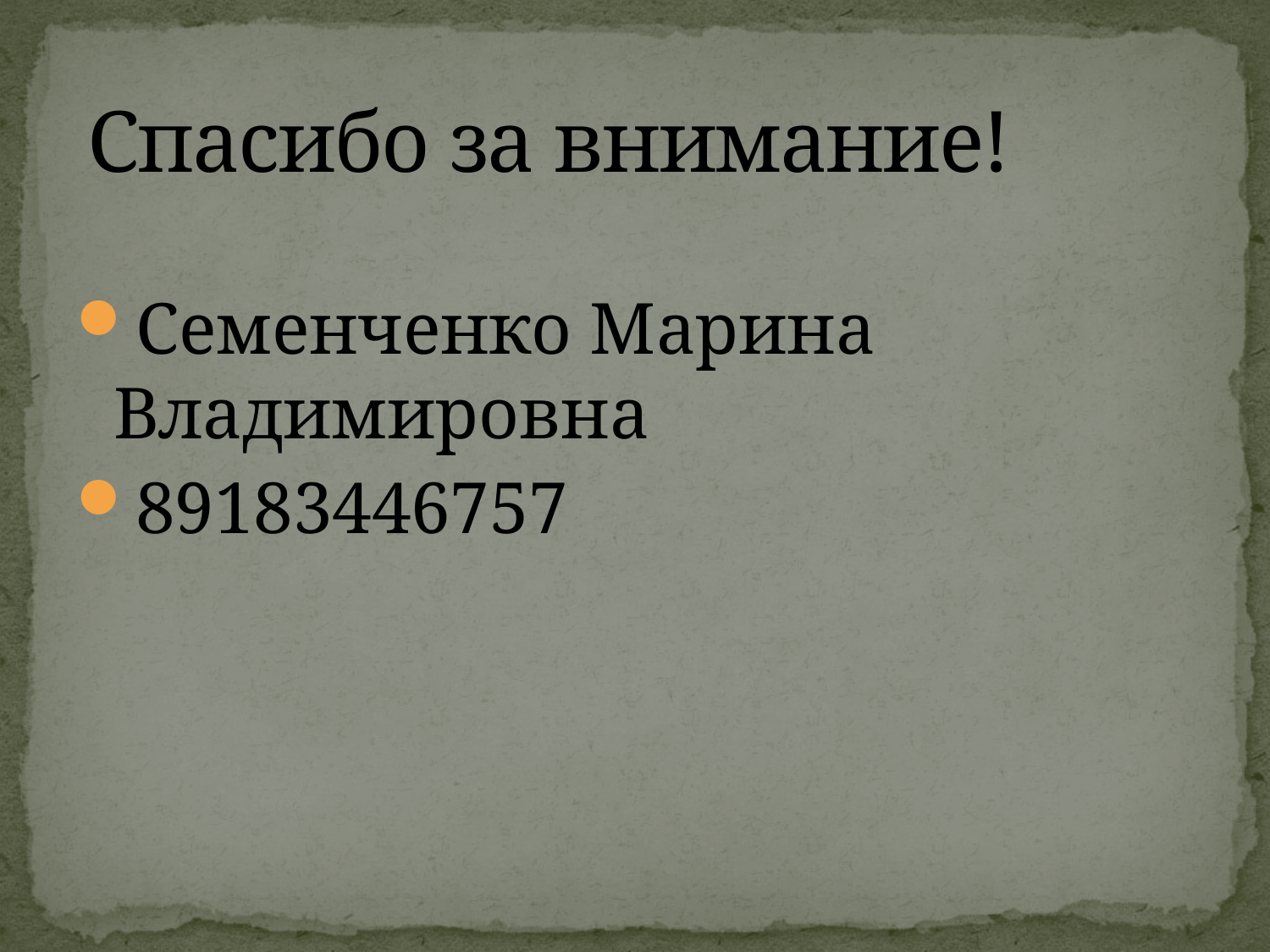

# Спасибо за внимание!

Семенченко Марина Владимировна
89183446757